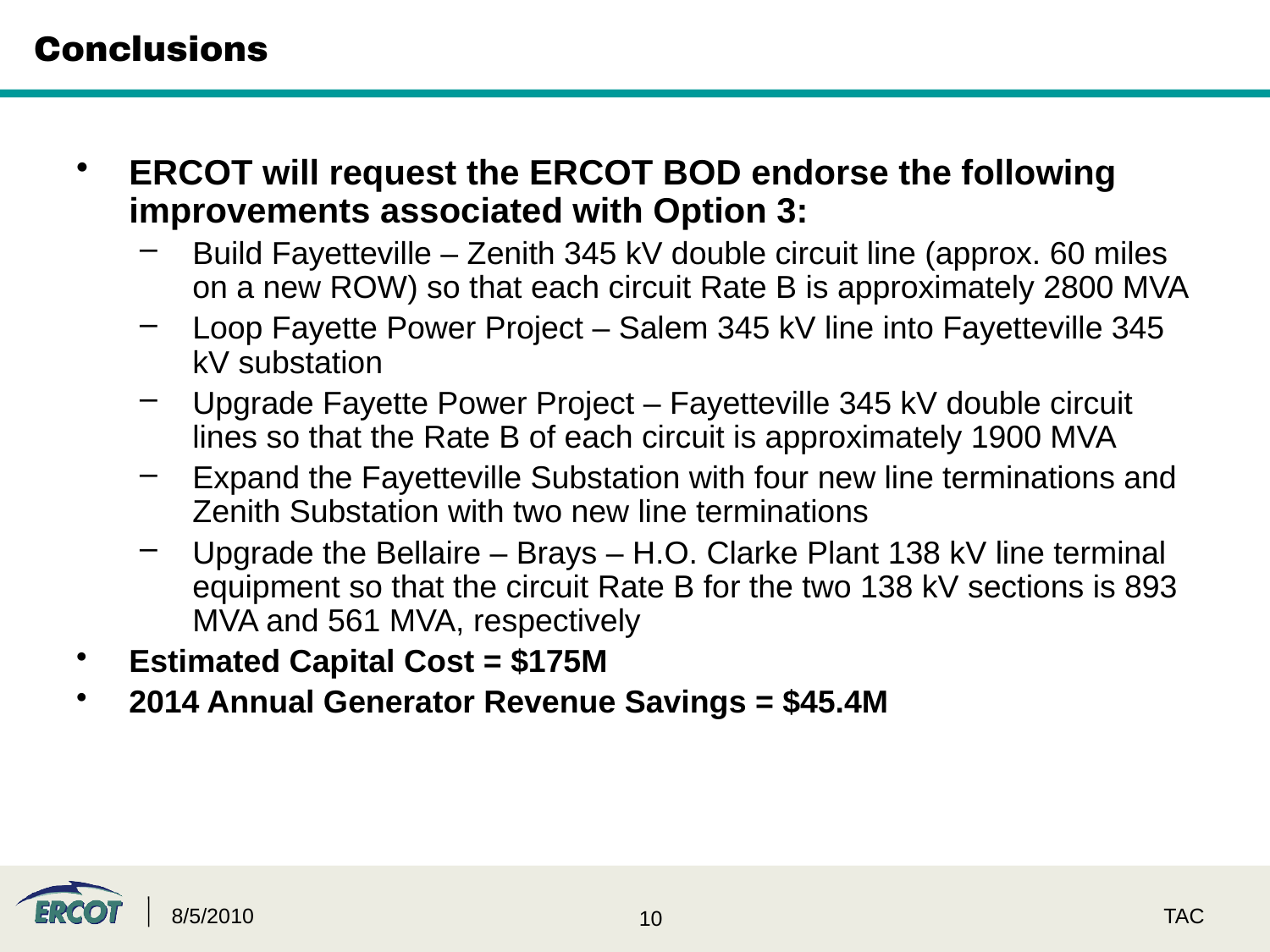

Conclusions
ERCOT will request the ERCOT BOD endorse the following improvements associated with Option 3:
Build Fayetteville – Zenith 345 kV double circuit line (approx. 60 miles on a new ROW) so that each circuit Rate B is approximately 2800 MVA
Loop Fayette Power Project – Salem 345 kV line into Fayetteville 345 kV substation
Upgrade Fayette Power Project – Fayetteville 345 kV double circuit lines so that the Rate B of each circuit is approximately 1900 MVA
Expand the Fayetteville Substation with four new line terminations and Zenith Substation with two new line terminations
Upgrade the Bellaire – Brays – H.O. Clarke Plant 138 kV line terminal equipment so that the circuit Rate B for the two 138 kV sections is 893 MVA and 561 MVA, respectively
Estimated Capital Cost = $175M
2014 Annual Generator Revenue Savings = $45.4M
8/5/2010
TAC